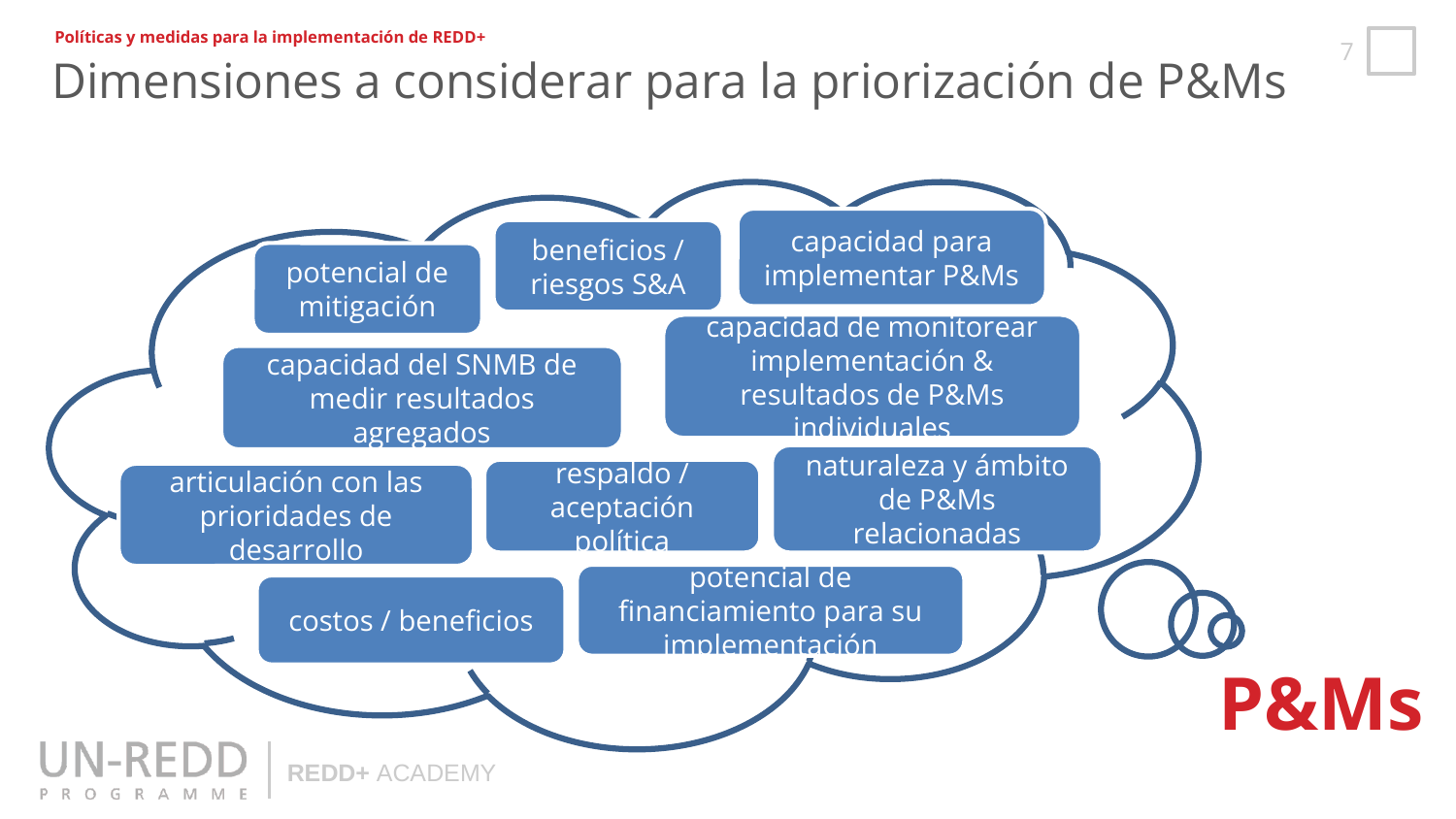

Políticas y medidas para la implementación de REDD+
Dimensiones a considerar para la priorización de P&Ms

capacidad para implementar P&Ms
beneficios / riesgos S&A
potencial de mitigación
capacidad de monitorear implementación & resultados de P&Ms individuales
capacidad del SNMB de medir resultados agregados
naturaleza y ámbito de P&Ms relacionadas
respaldo / aceptación política
articulación con las prioridades de desarrollo
potencial de financiamiento para su implementación
costos / beneficios
P&Ms